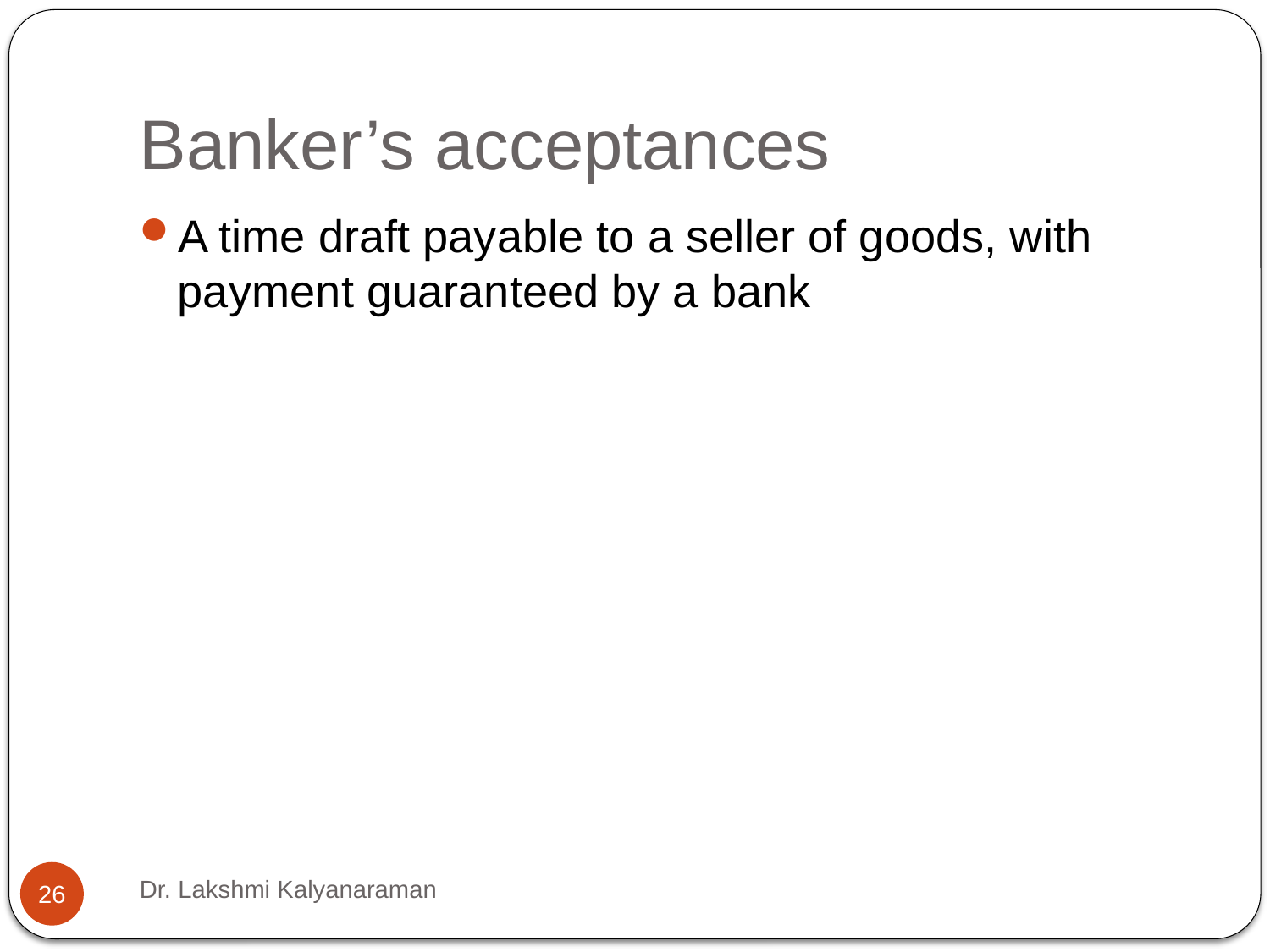

# Banker’s acceptances
A time draft payable to a seller of goods, with payment guaranteed by a bank

Dr. Lakshmi Kalyanaraman
26